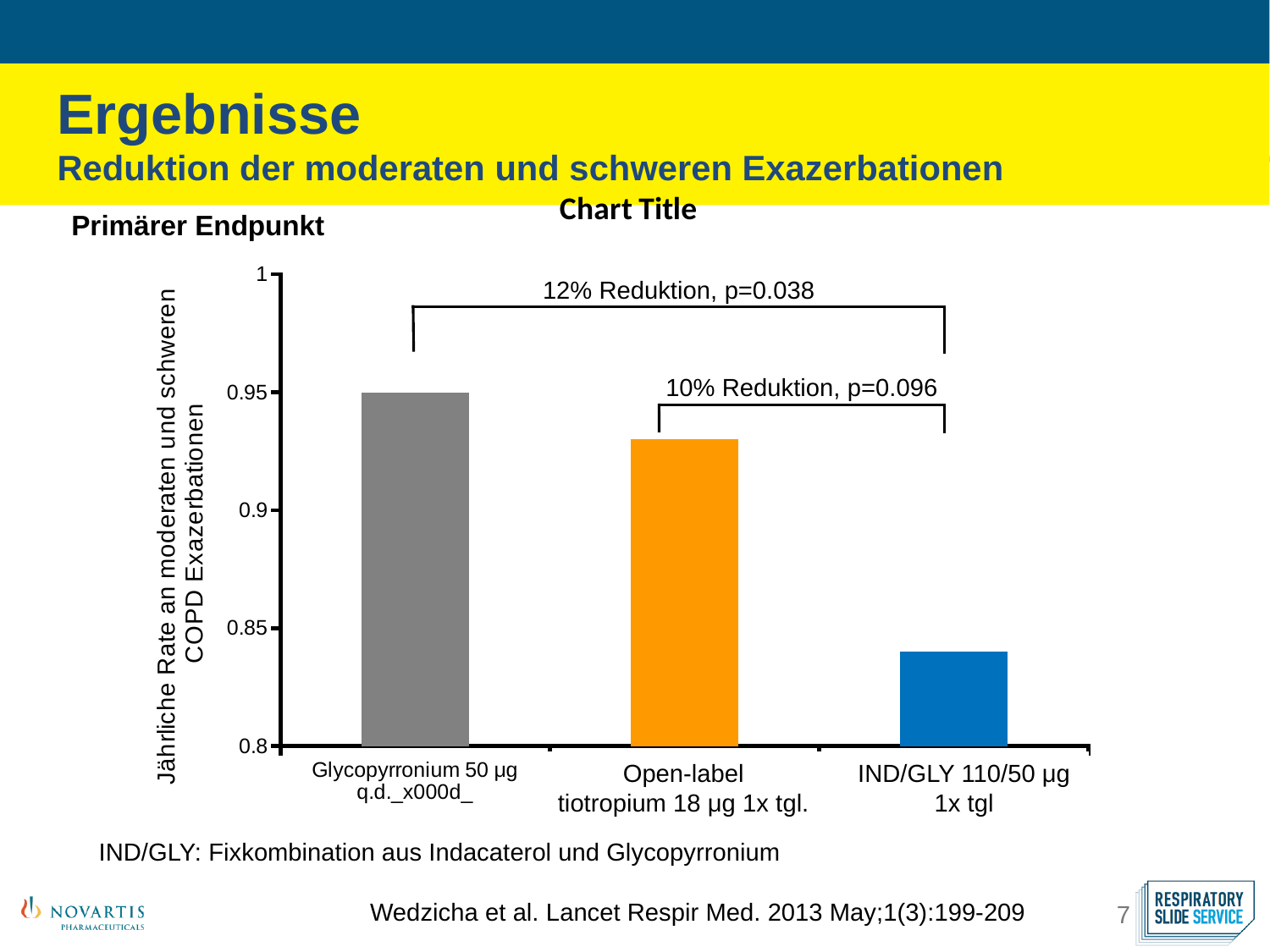

Ergebnisse
Reduktion der moderaten und schweren Exazerbationen

### Chart:

| Category |  |
|---|---|
| Glycopyrronium 50 μg q.d._x000d_ | 0.9500000000000002 |
| Tiotropium 18 μg q.d. | 0.93 |
| QVA149 150/50 μg q.d. | 0.8400000000000002 |
Primärer Endpunkt
12% Reduktion, p=0.038
10% Reduktion, p=0.096
Open-label
tiotropium 18 μg 1x tgl.
IND/GLY 110/50 μg 1x tgl
IND/GLY: Fixkombination aus Indacaterol und Glycopyrronium
Wedzicha et al. Lancet Respir Med. 2013 May;1(3):199-209